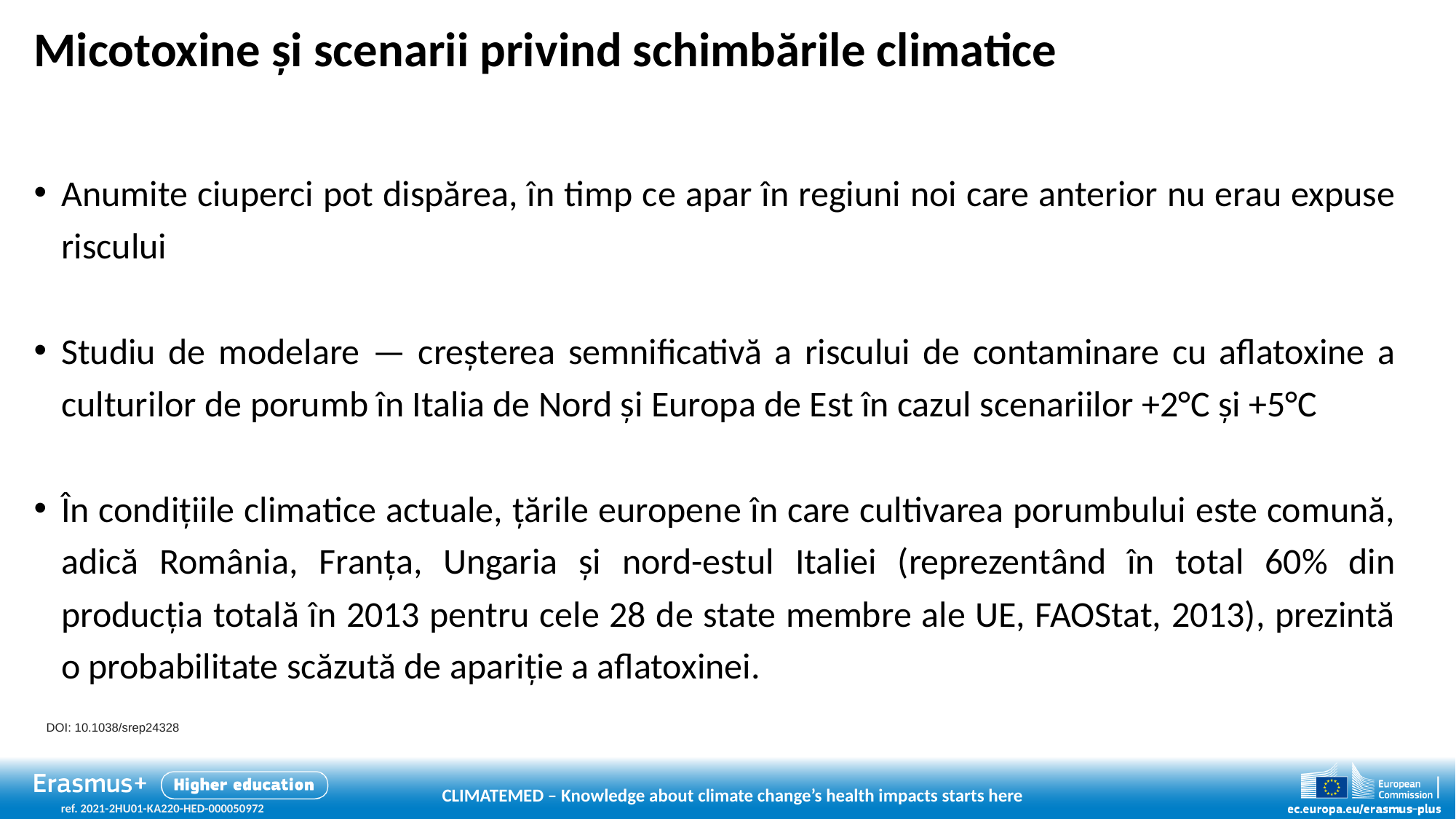

# Micotoxine și scenarii privind schimbările climatice
Anumite ciuperci pot dispărea, în timp ce apar în regiuni noi care anterior nu erau expuse riscului
Studiu de modelare — creșterea semnificativă a riscului de contaminare cu aflatoxine a culturilor de porumb în Italia de Nord și Europa de Est în cazul scenariilor +2°C și +5°C
În condițiile climatice actuale, țările europene în care cultivarea porumbului este comună, adică România, Franța, Ungaria și nord-estul Italiei (reprezentând în total 60% din producția totală în 2013 pentru cele 28 de state membre ale UE, FAOStat, 2013), prezintă o probabilitate scăzută de apariție a aflatoxinei.
DOI: 10.1038/srep24328